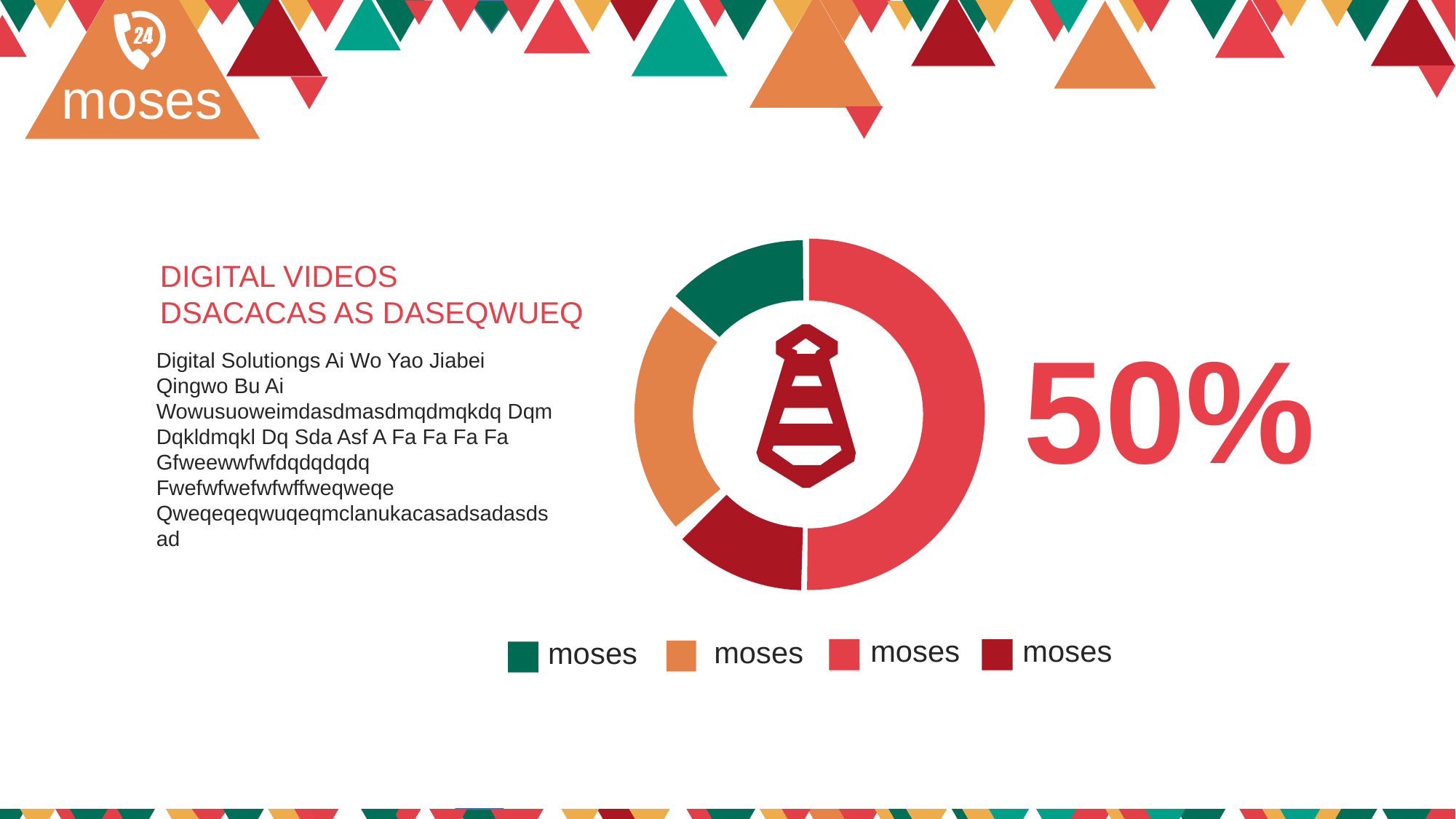

moses

DIGITAL VIDEOS
DSACACAS AS DASEQWUEQ
50%

Digital Solutiongs Ai Wo Yao Jiabei Qingwo Bu Ai Wowusuoweimdasdmasdmqdmqkdq Dqm
Dqkldmqkl Dq Sda Asf A Fa Fa Fa Fa Gfweewwfwfdqdqdqdq
Fwefwfwefwfwffweqweqe  Qweqeqeqwuqeqmclanukacasadsadasdsad
moses
moses
moses
moses

moses
moses
moses
moses